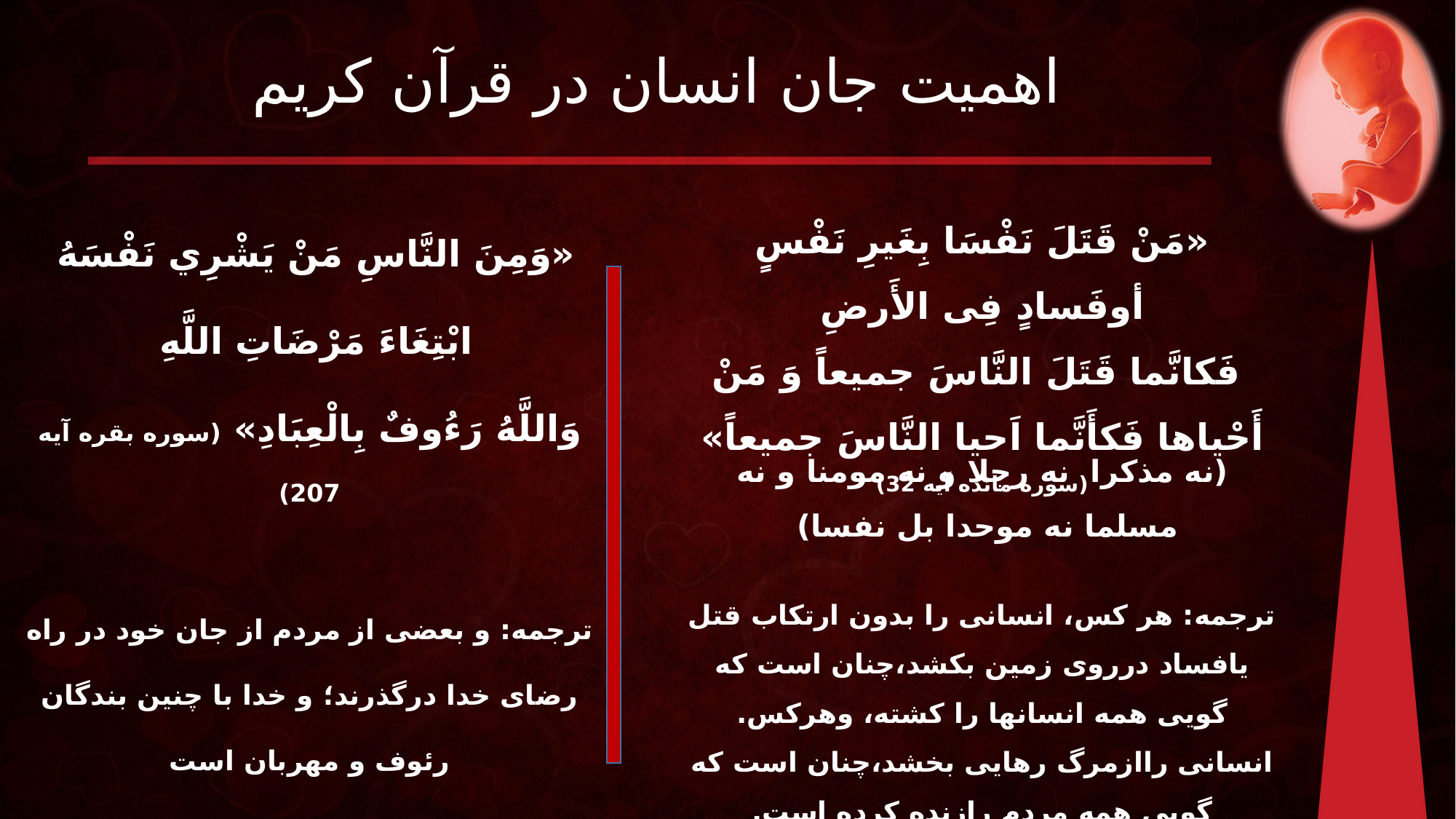

# اهمیت جان انسان در قرآن کریم
«وَمِنَ النَّاسِ مَنْ يَشْرِي نَفْسَهُ
ابْتِغَاءَ مَرْضَاتِ اللَّهِ
وَاللَّهُ رَءُوفٌ بِالْعِبَادِ» (سوره بقره آیه 207)

ترجمه: و بعضی از مردم از جان خود در راه رضای خدا درگذرند؛ و خدا با چنین بندگان رئوف و مهربان است

«مَنْ قَتَلَ نَفْسَا بِغَیرِ نَفْسٍ أوفَسادٍ فِی الأَرضِ
 فَکانَّما قَتَلَ النَّاسَ جمیعاً وَ مَنْ أَحْیاها فَکأَنَّما اَحیا النَّاسَ جمیعاً» (سوره مائده آیه 32)

(نه مذکرا  نه رجلا و نه مومنا و نه مسلما نه موحدا بل نفسا)

ترجمه: هر کس، انسانی را بدون ارتکاب قتل یافساد درروی زمین بکشد،چنان است که گویی همه انسانها را کشته، وهرکس. انسانی راازمرگ رهایی بخشد،چنان است که گویی همه مردم رازنده کرده است.